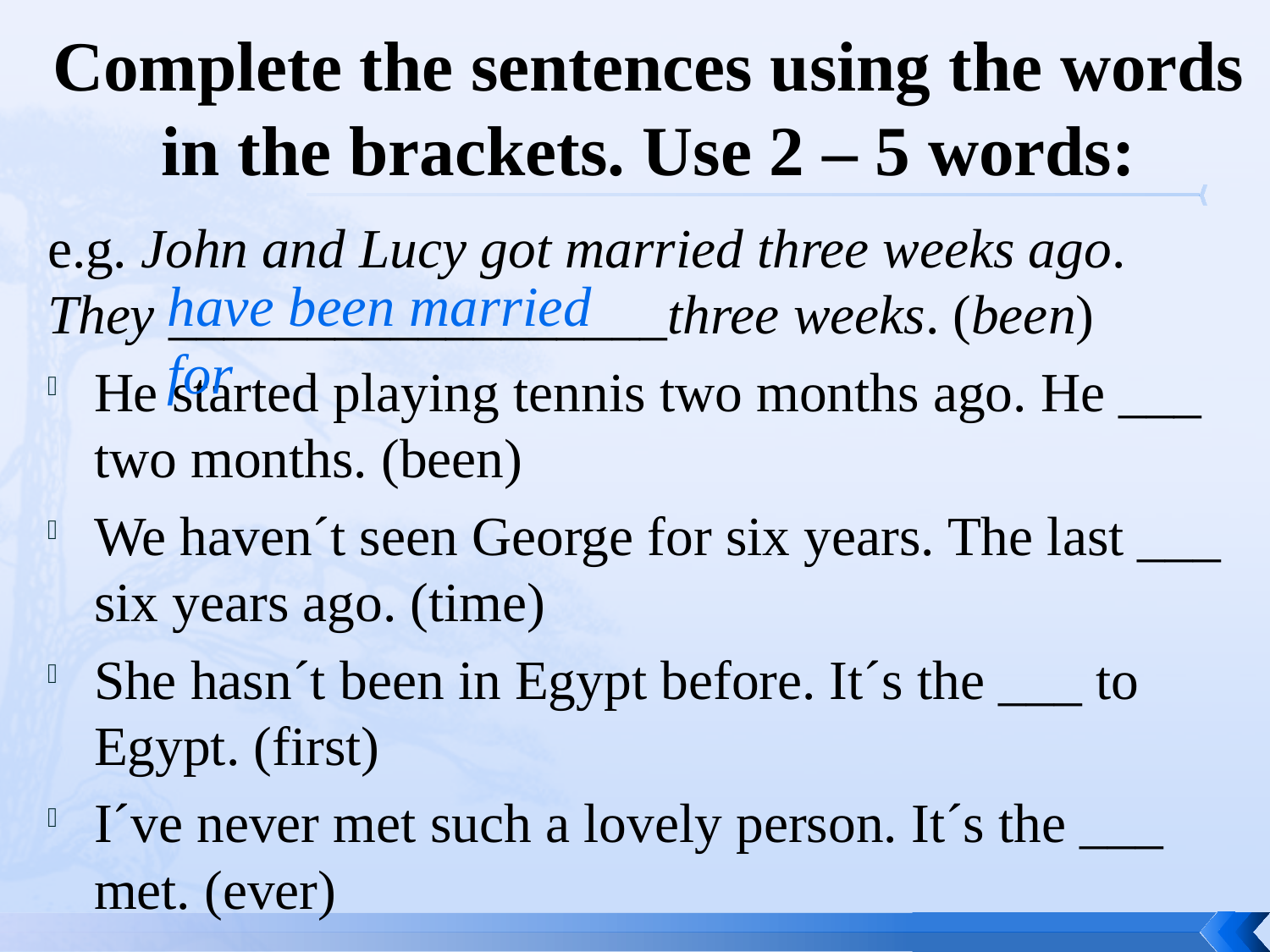

# Complete the sentences using the words in the brackets. Use 2 – 5 words:
e.g. John and Lucy got married three weeks ago. They __________________three weeks. (been)
He started playing tennis two months ago. He ___ two months. (been)
We haven´t seen George for six years. The last ___ six years ago. (time)
She hasn´t been in Egypt before. It´s the ___ to Egypt. (first)
I´ve never met such a lovely person. It´s the ___ met. (ever)
have been married for